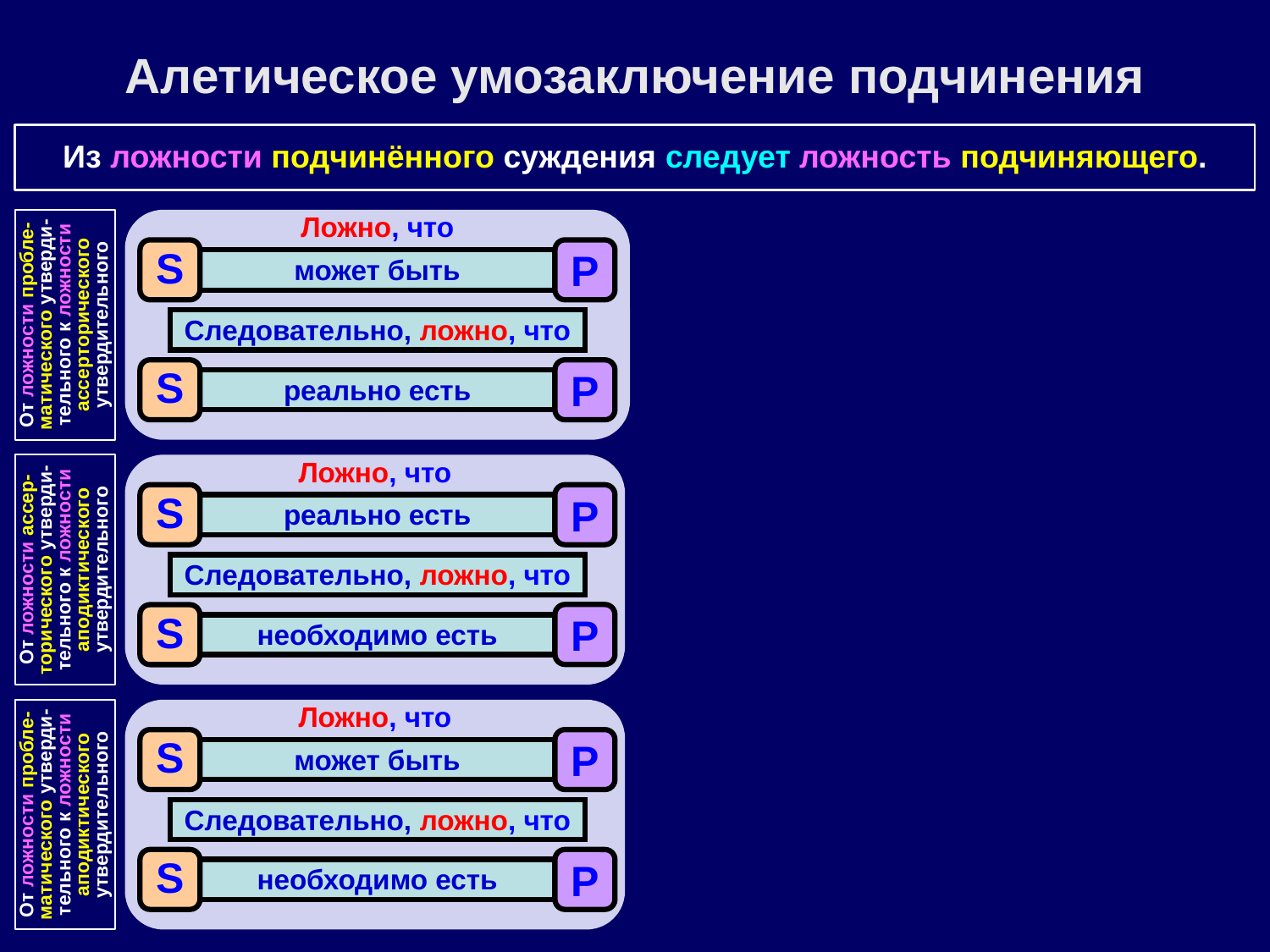

Алетическое умозаключение подчинения
Из ложности подчинённого суждения следует ложность подчиняющего.
Ложно, что
S
P
может быть
От ложности пробле-матического утверди-тельного к ложности ассерторического утвердительного
Следовательно, ложно, что
S
P
реально есть
Ложно, что
S
P
реально есть
От ложности ассер-торического утверди-тельного к ложности аподиктического утвердительного
Следовательно, ложно, что
P
S
необходимо есть
Ложно, что
S
P
может быть
От ложности пробле-матического утверди-тельного к ложности аподиктического утвердительного
Следовательно, ложно, что
S
P
необходимо есть